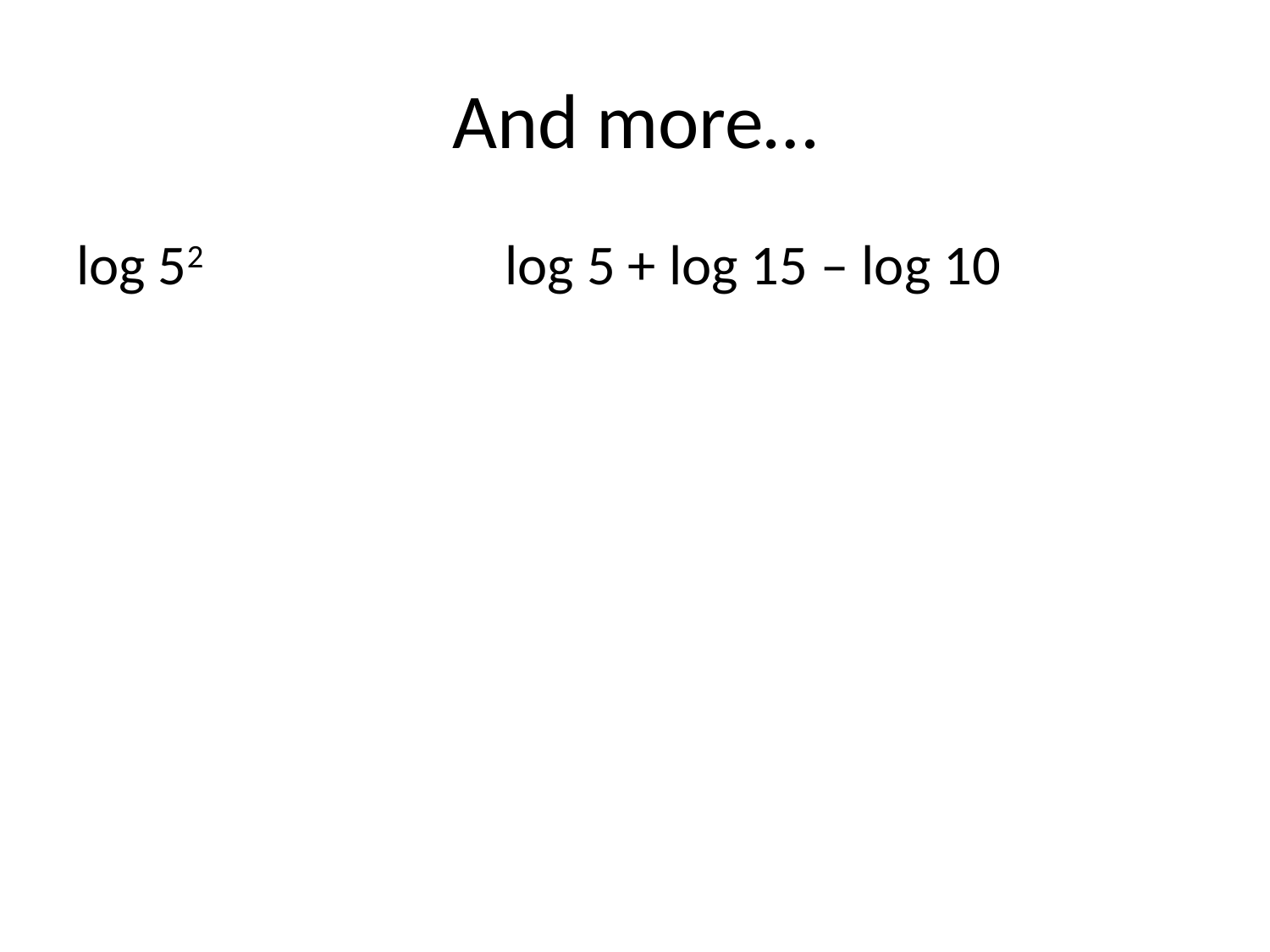

# And more…
log 52			log 5 + log 15 – log 10